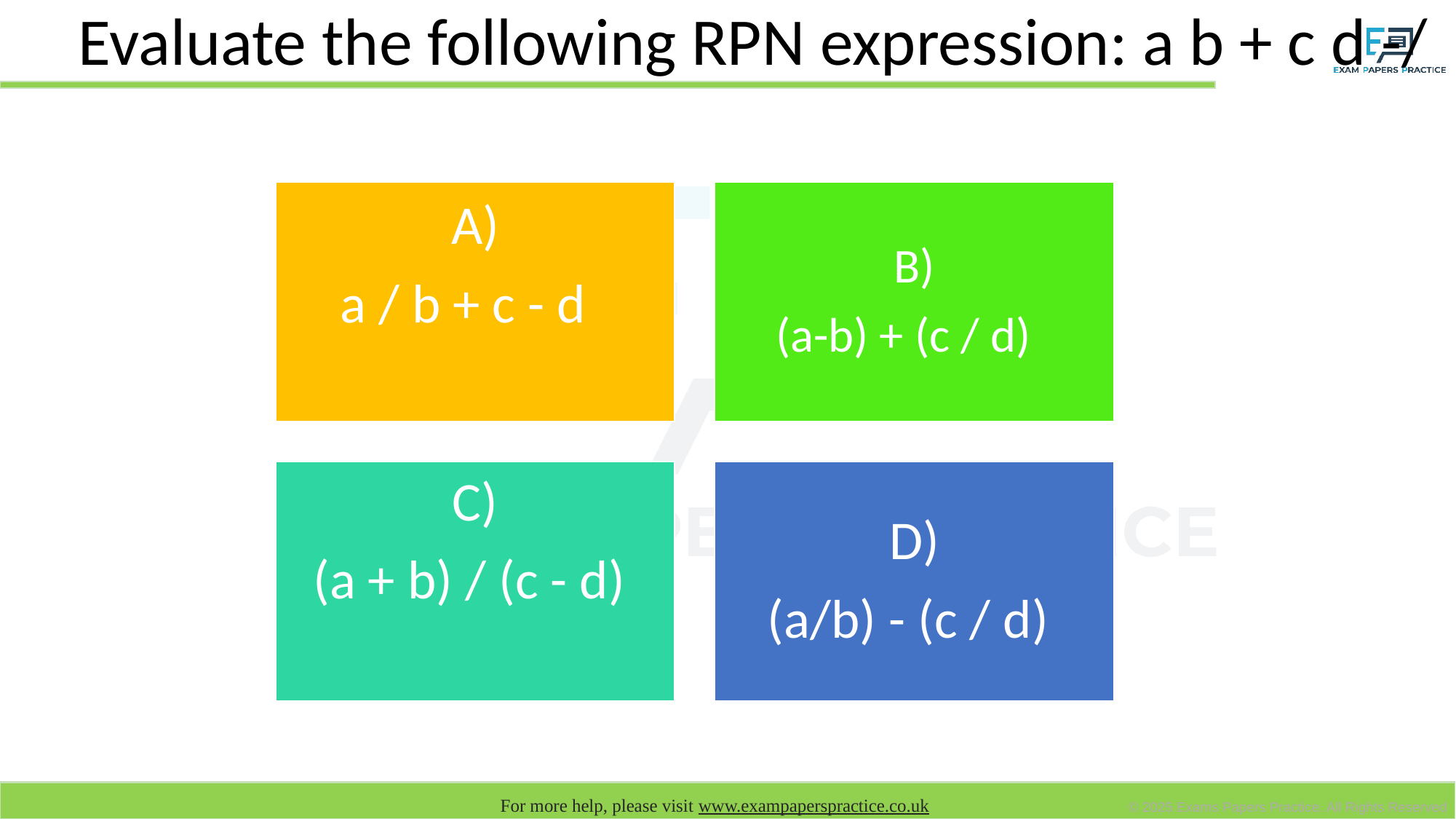

# Evaluate the following RPN expression: a b + c d -/
A)
a / b + c - d

B)
(a-b) + (c / d)
C)
(a + b) / (c - d)

D)
(a/b) - (c / d)